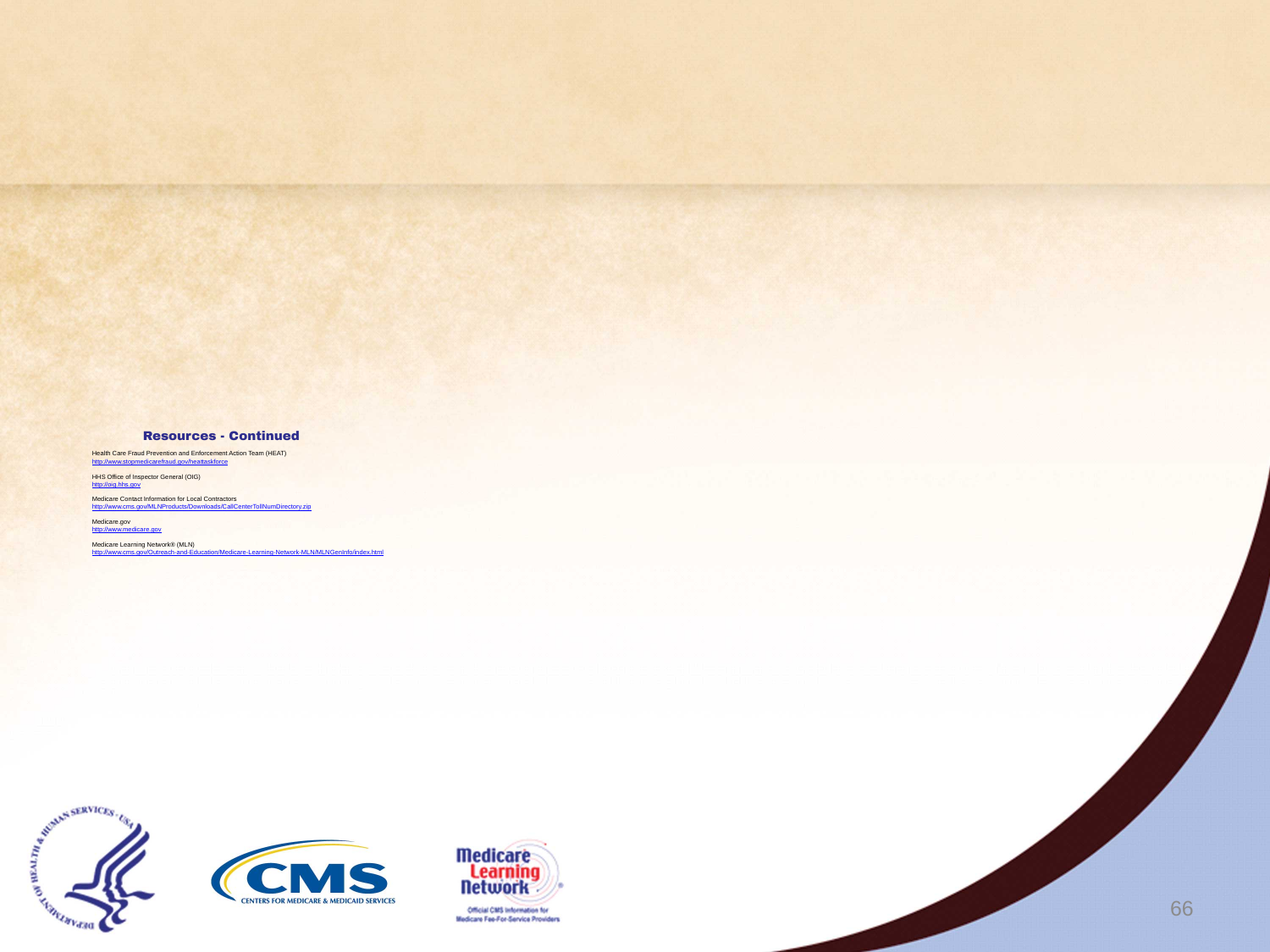

# Resources - Continued Health Care Fraud Prevention and Enforcement Action Team (HEAT)
http://www.stopmedicarefraud.gov/heattaskforce
HHS Office of Inspector General (OIG)
http://oig.hhs.gov
Medicare Contact Information for Local Contractors
http://www.cms.gov/MLNProducts/Downloads/CallCenterTollNumDirectory.zip
Medicare.gov
http://www.medicare.gov
Medicare Learning Network® (MLN)
http://www.cms.gov/Outreach-and-Education/Medicare-Learning-Network-MLN/MLNGenInfo/index.html

66